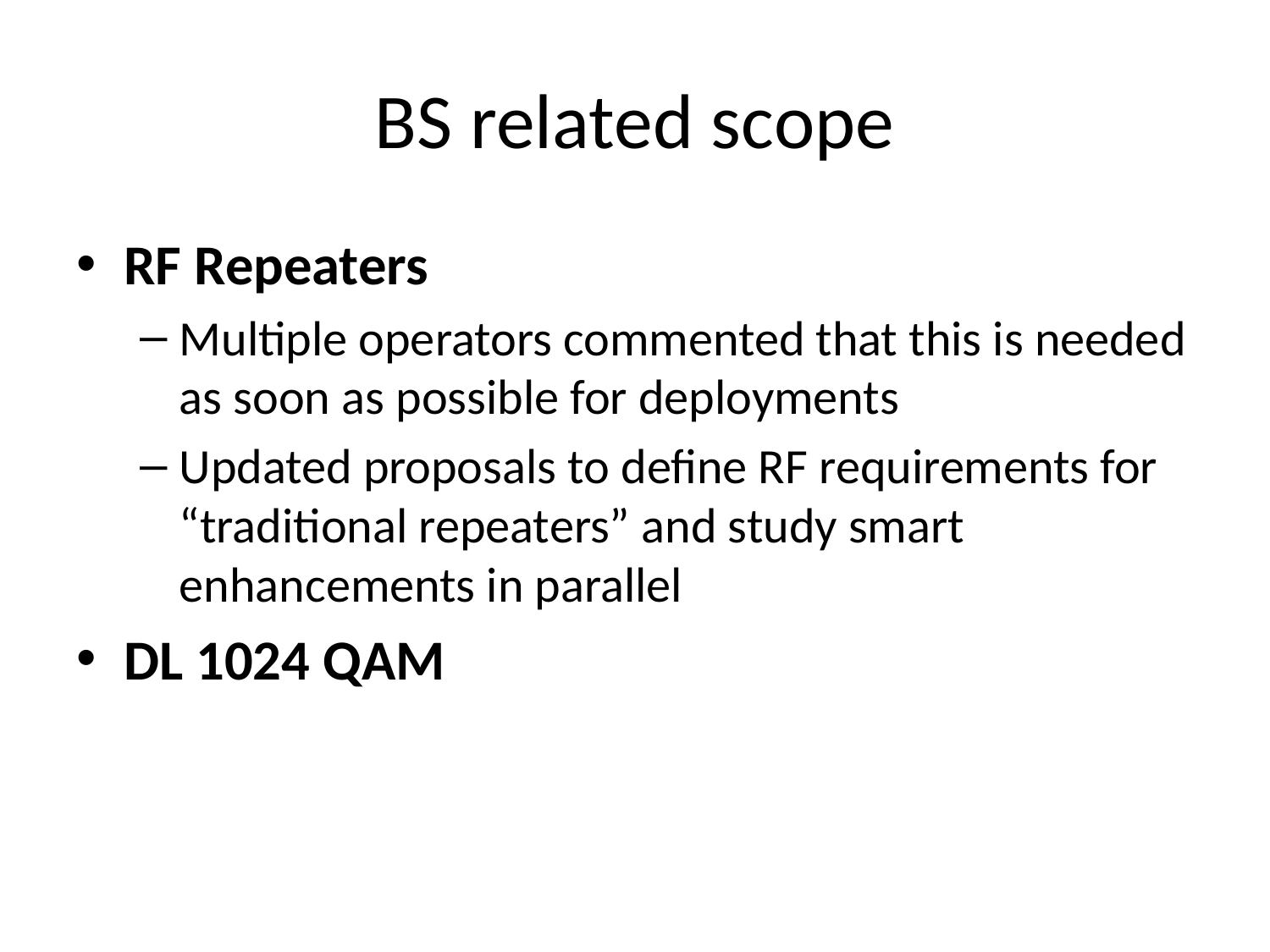

# BS related scope
RF Repeaters
Multiple operators commented that this is needed as soon as possible for deployments
Updated proposals to define RF requirements for “traditional repeaters” and study smart enhancements in parallel
DL 1024 QAM